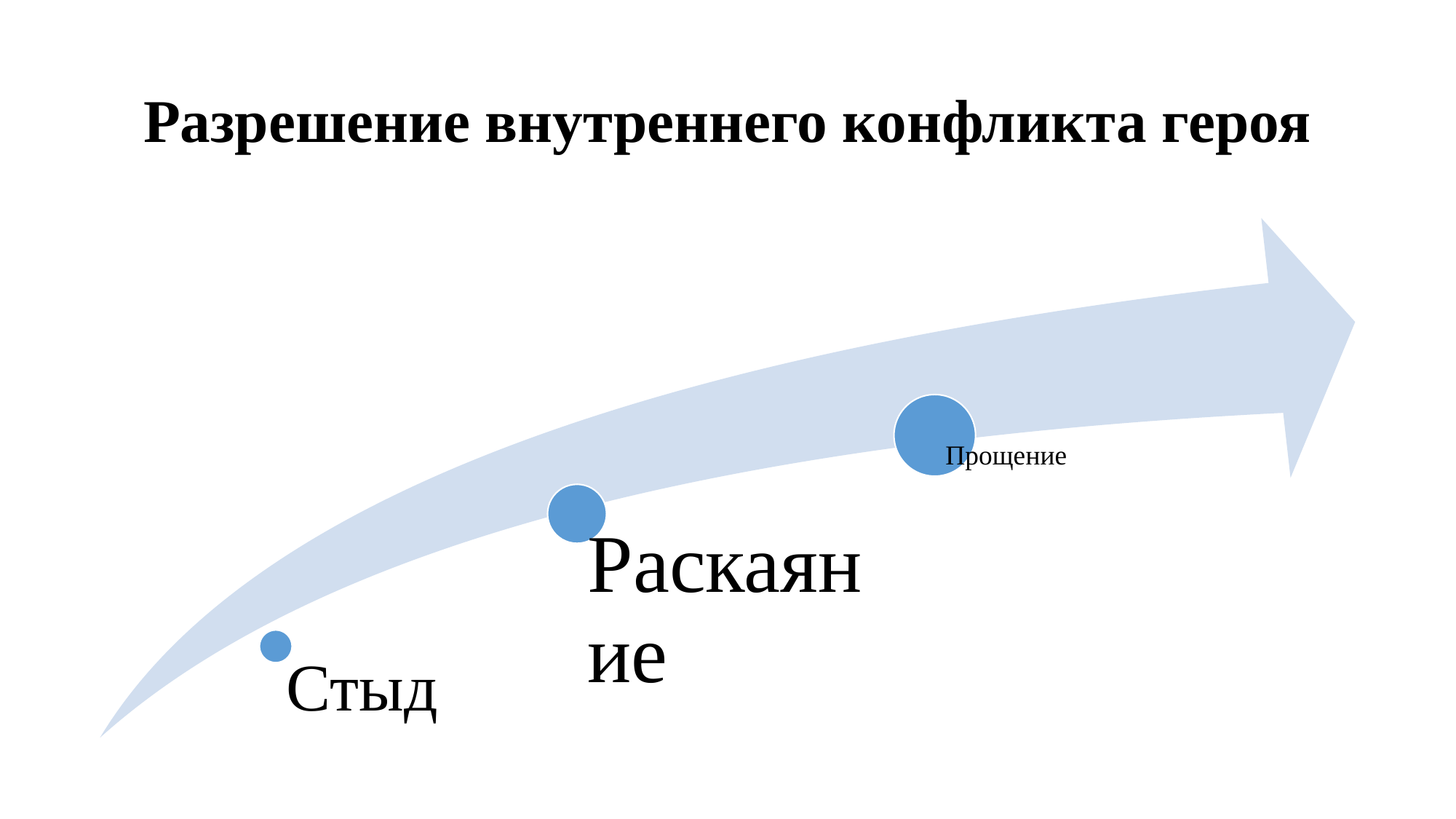

# Разрешение внутреннего конфликта героя
Стыд
Раскаяние
Прощение